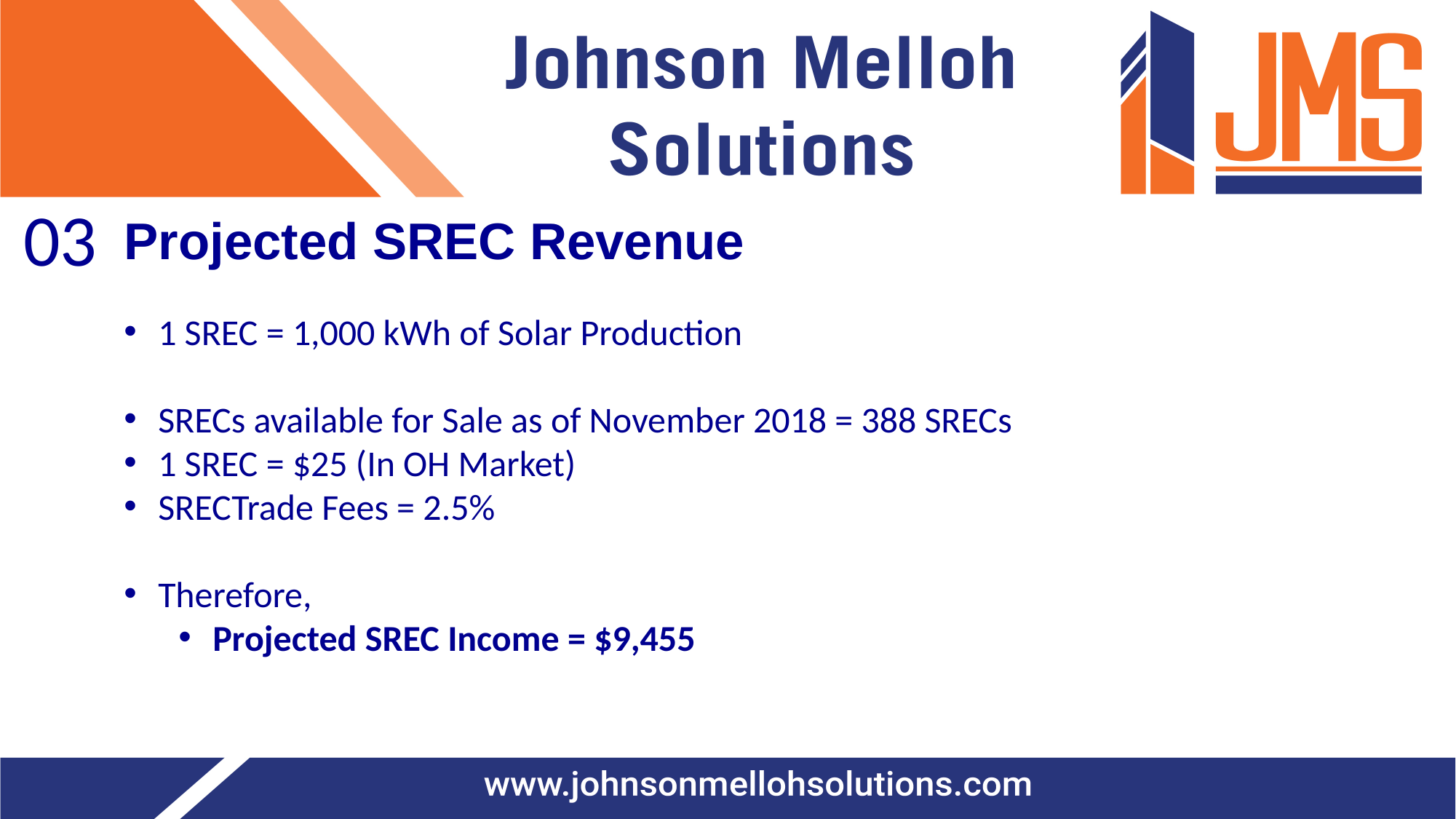

# Projected SREC Revenue
03

1 SREC = 1,000 kWh of Solar Production

SRECs available for Sale as of November 2018 = 388 SRECs
1 SREC = $25 (In OH Market)
SRECTrade Fees = 2.5%

Therefore,
Projected SREC Income = $9,455

05
Lessons earned